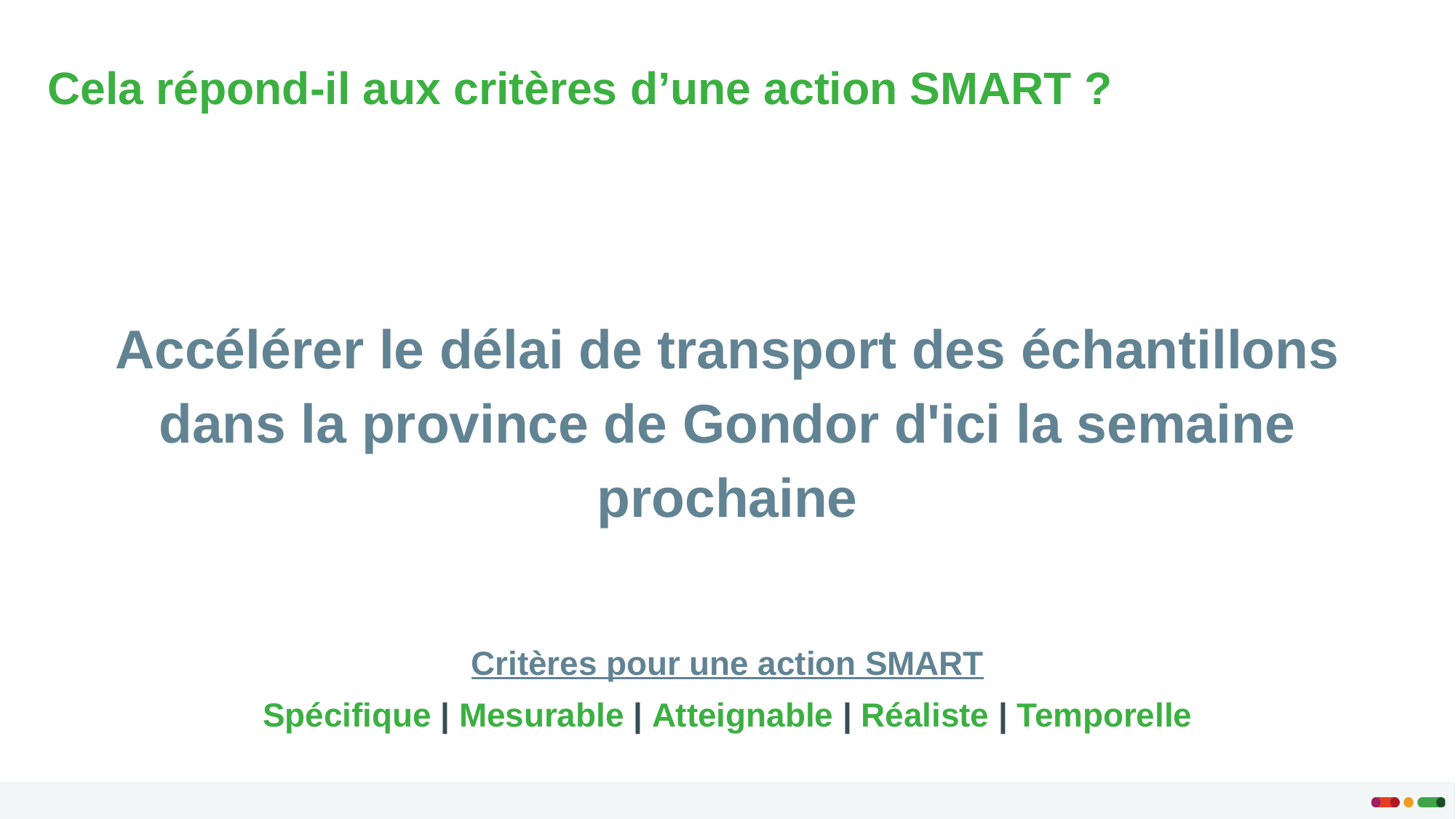

Cela répond-il aux critères d’une action SMART ?
Accélérer le délai de transport des échantillons dans la province de Gondor d'ici la semaine prochaine
Critères pour une action SMART
Spécifique​ | Mesurable | Atteignable | Réaliste | Temporelle​